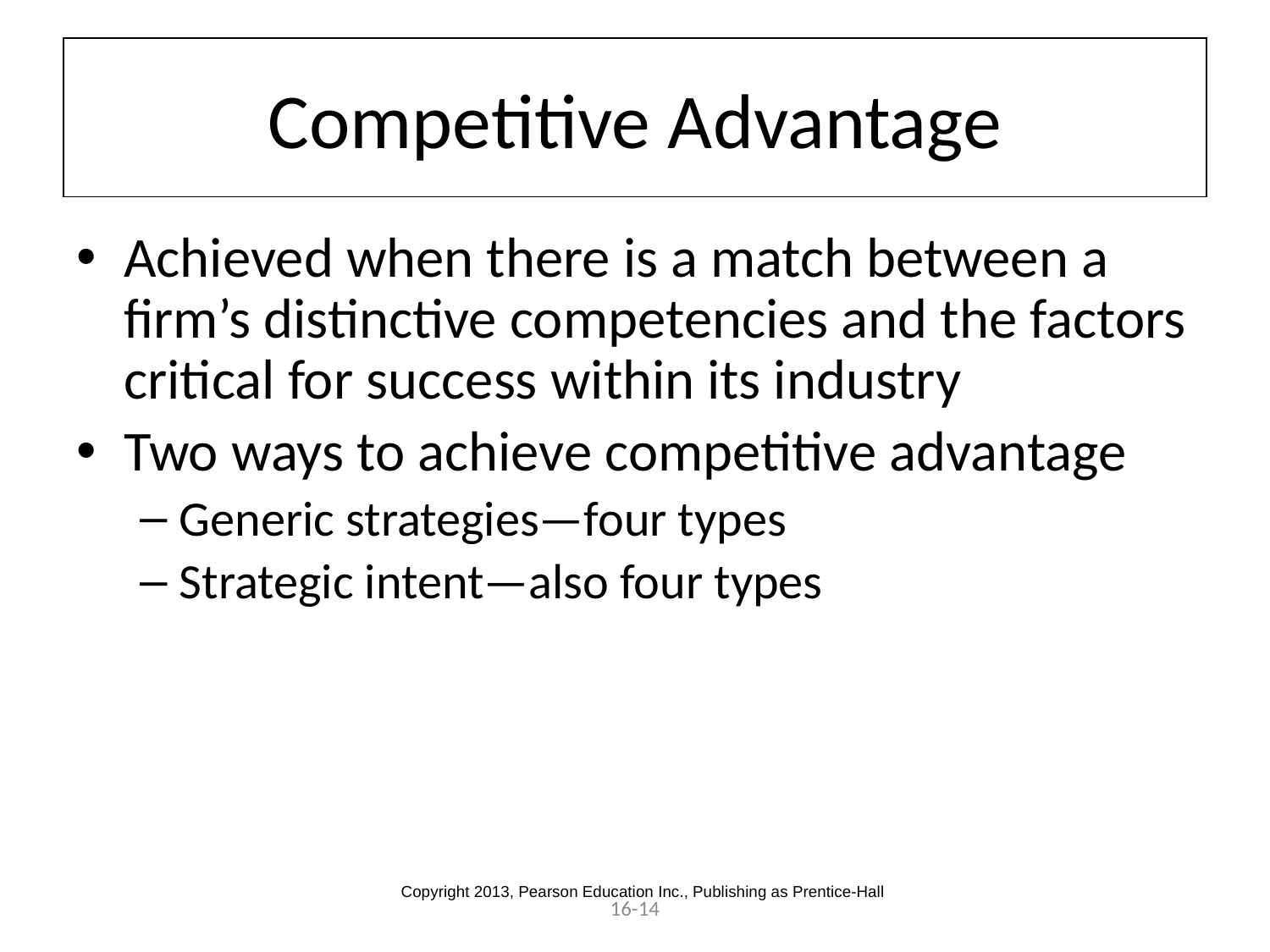

# Competitive Advantage
Achieved when there is a match between a firm’s distinctive competencies and the factors critical for success within its industry
Two ways to achieve competitive advantage
Generic strategies—four types
Strategic intent—also four types
Copyright 2013, Pearson Education Inc., Publishing as Prentice-Hall

16-14